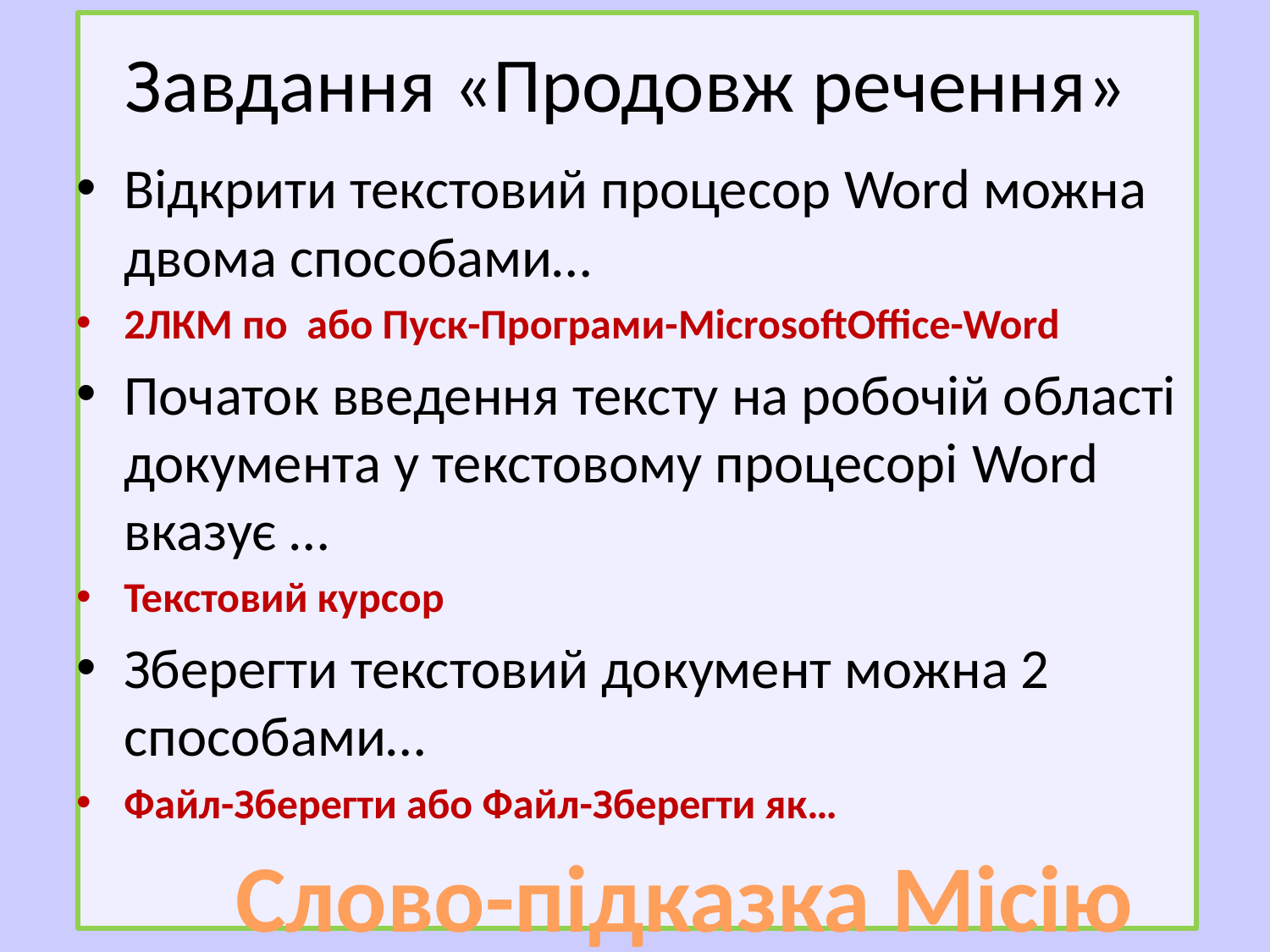

# Завдання «Продовж речення»

Відкрити текстовий процесор Word можна двома способами…
2ЛКМ по  або Пуск-Програми-MicrosoftOffice-Word
Початок введення тексту на робочій області документа у текстовому процесорі Word вказує …
Текстовий курсор
Зберегти текстовий документ можна 2 способами…
Файл-Зберегти або Файл-Зберегти як…
Слово-підказка Місію